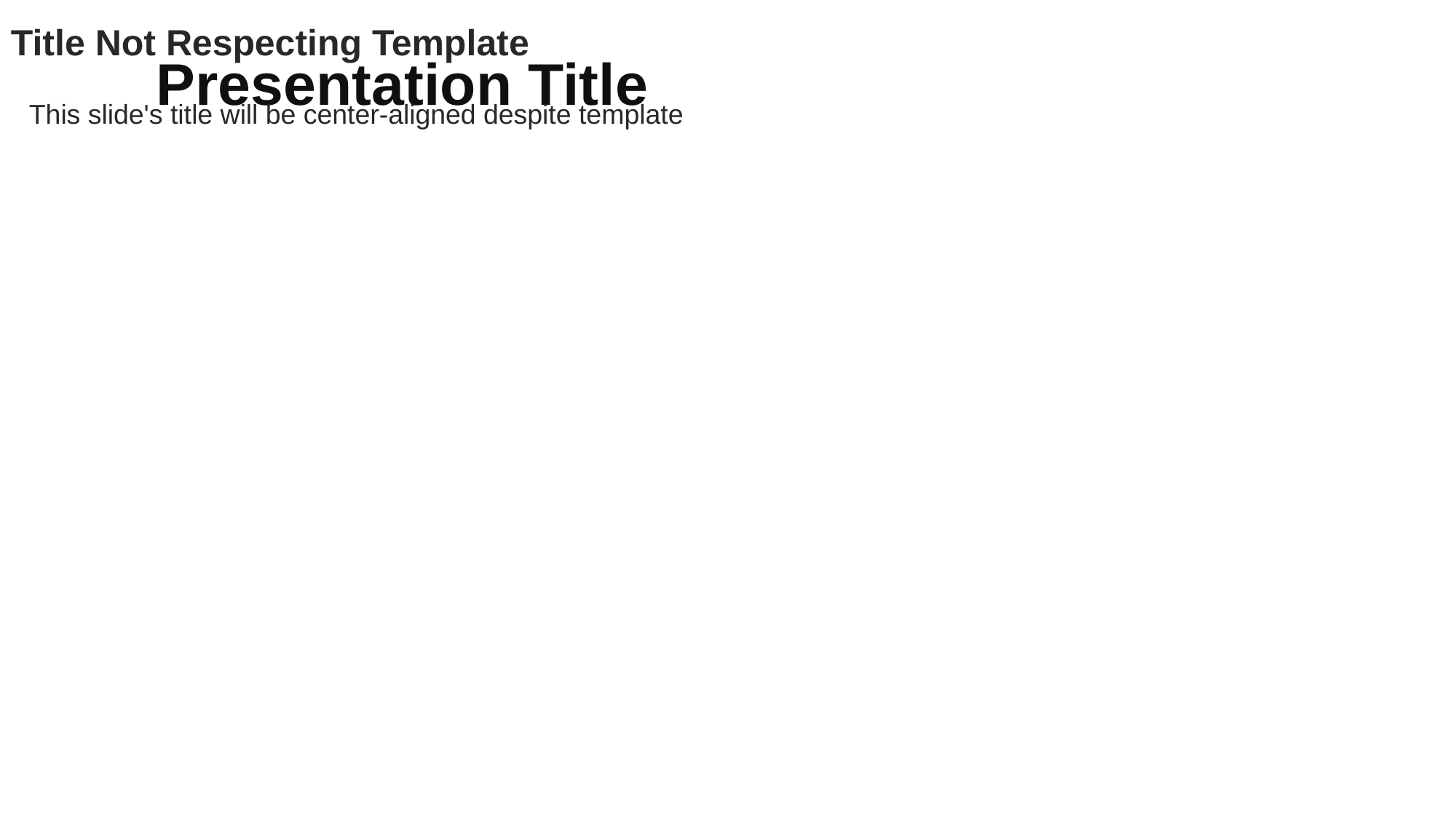

Title Not Respecting Template
Presentation Title
This slide's title will be center-aligned despite template